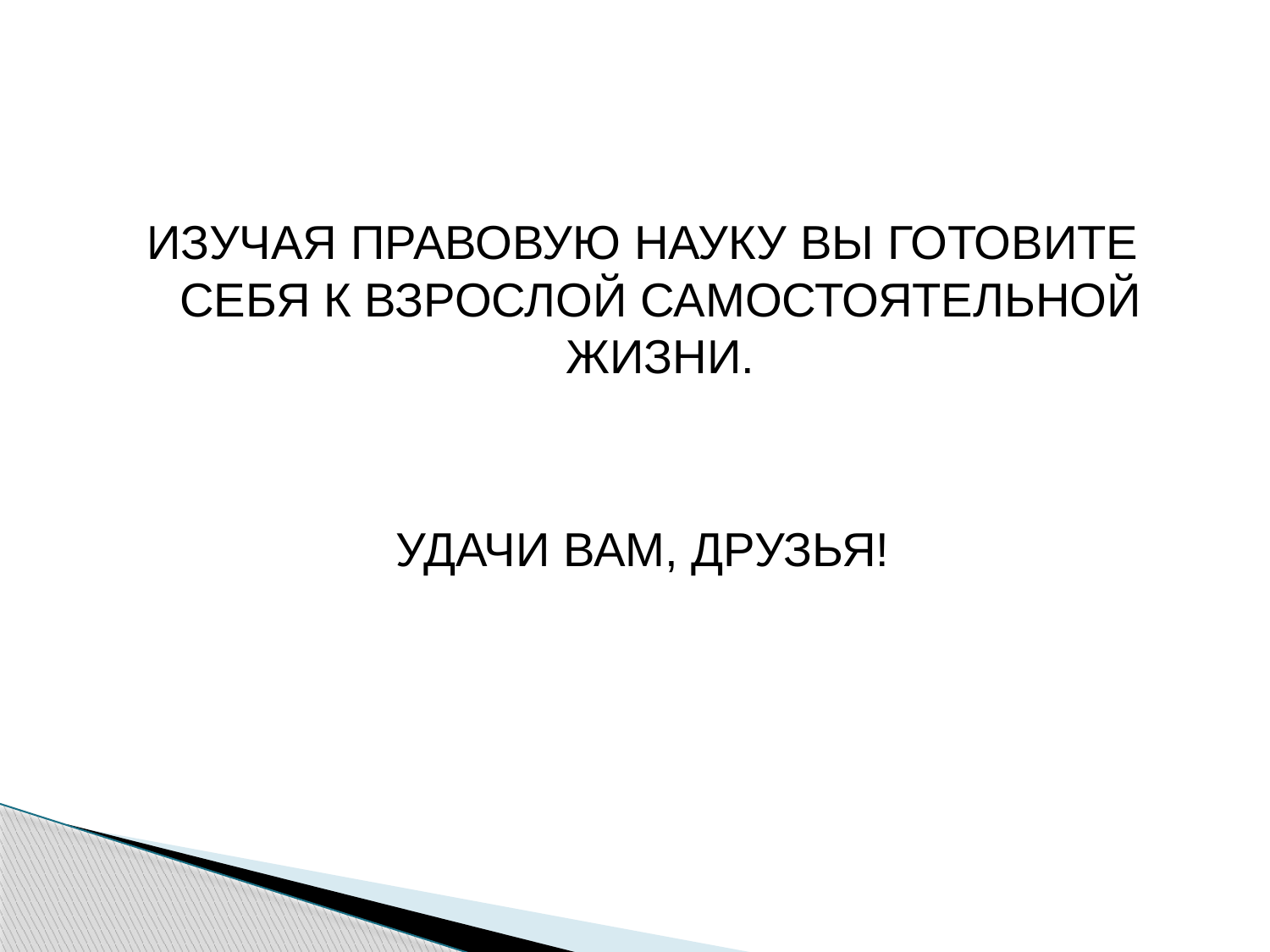

#
ИЗУЧАЯ ПРАВОВУЮ НАУКУ ВЫ ГОТОВИТЕ СЕБЯ К ВЗРОСЛОЙ САМОСТОЯТЕЛЬНОЙ ЖИЗНИ.

УДАЧИ ВАМ, ДРУЗЬЯ!